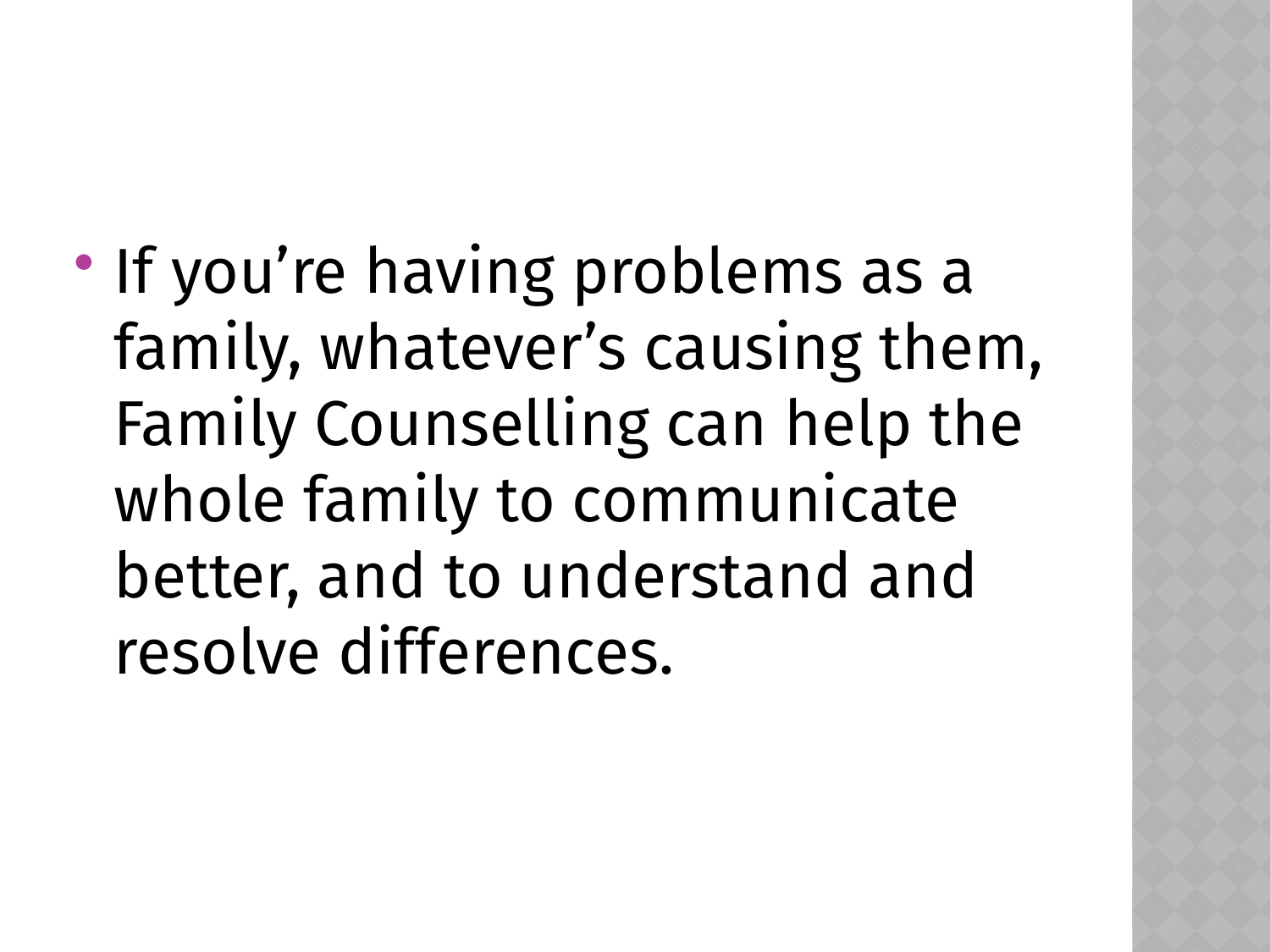

#
If you’re having problems as a family, whatever’s causing them, Family Counselling can help the whole family to communicate better, and to understand and resolve differences.